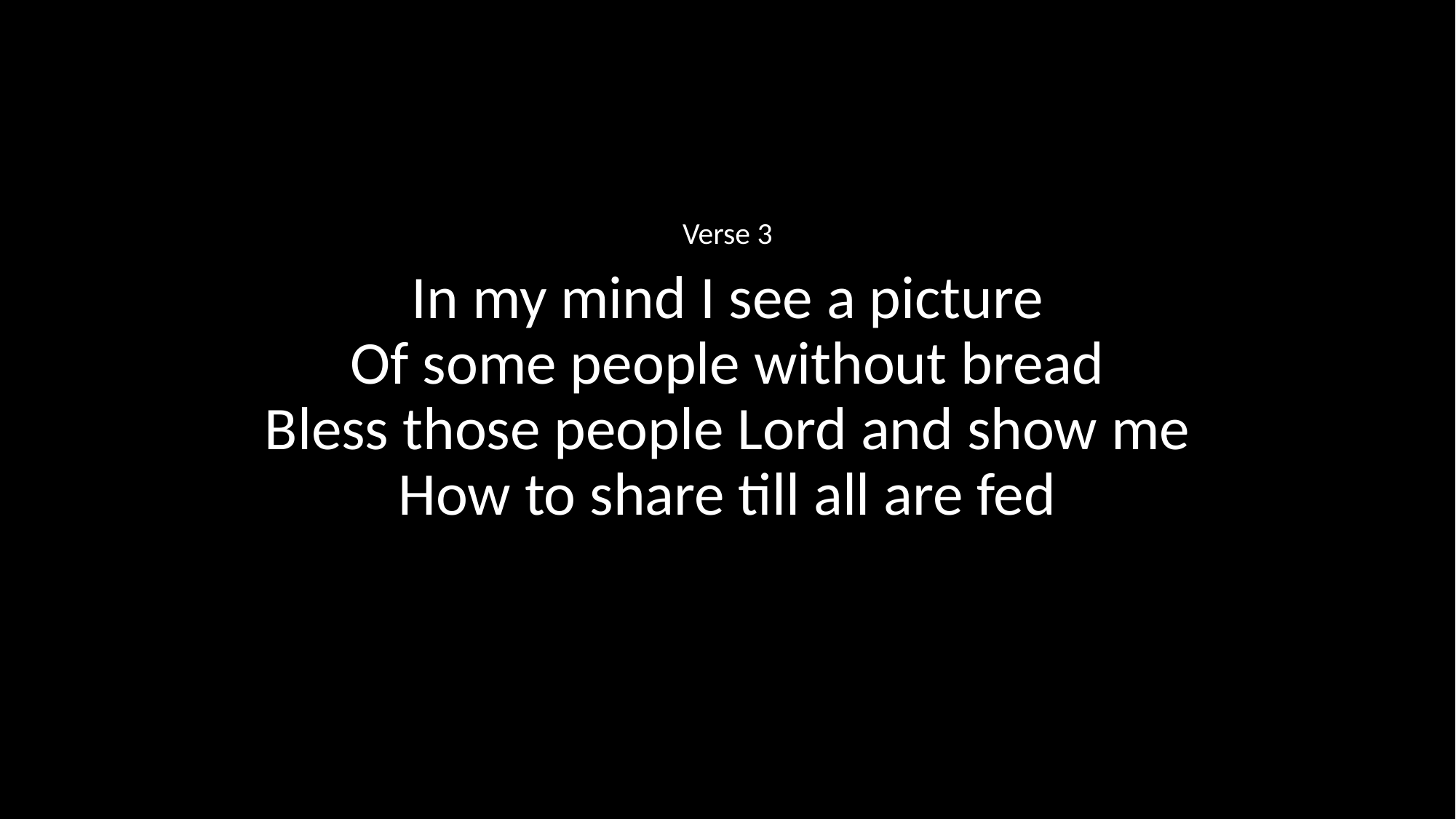

Verse 3
In my mind I see a picture
Of some people without bread
Bless those people Lord and show me
How to share till all are fed